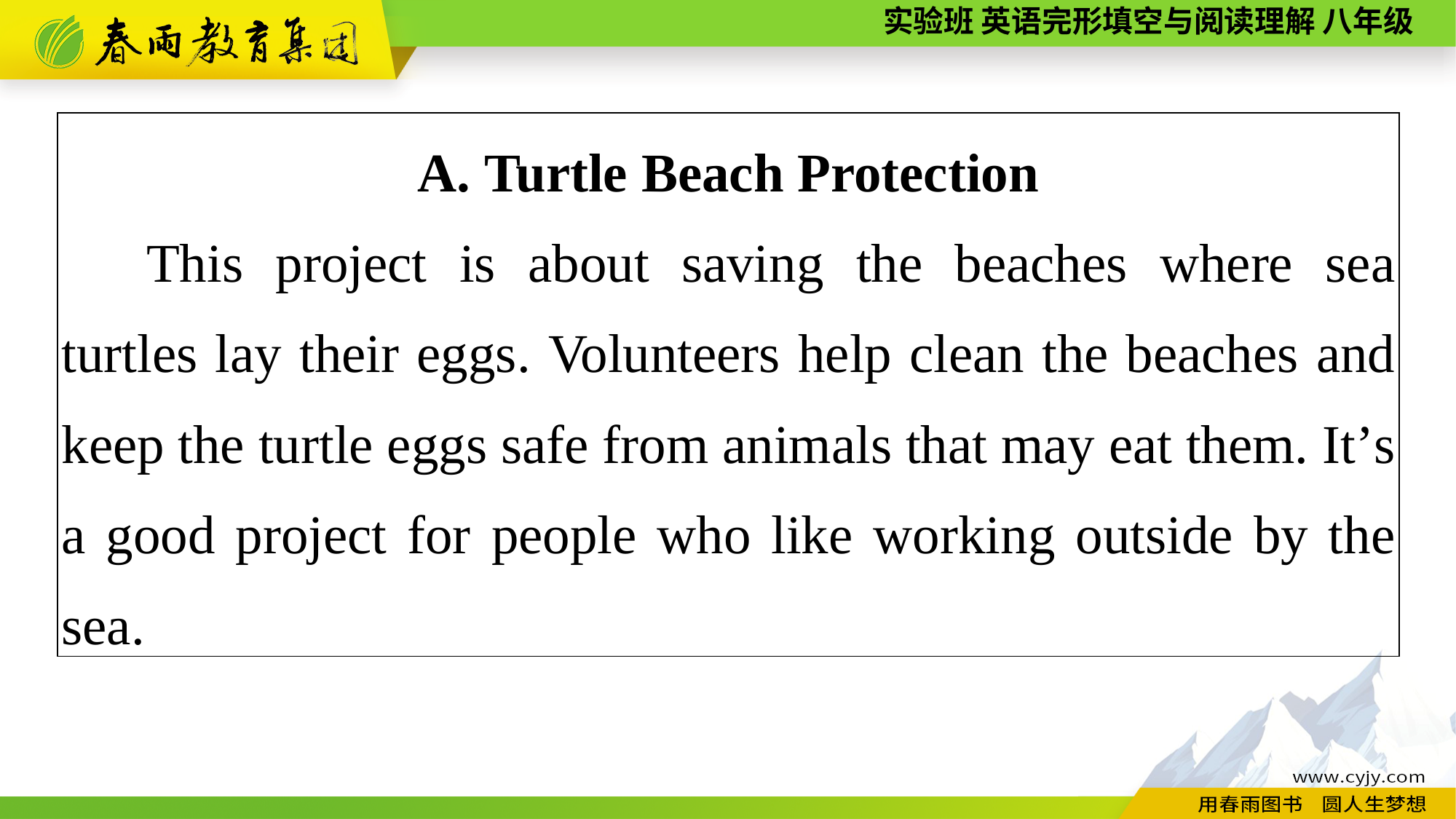

| A. Turtle Beach Protection This project is about saving the beaches where sea turtles lay their eggs. Volunteers help clean the beaches and keep the turtle eggs safe from animals that may eat them. It’s a good project for people who like working outside by the sea. |
| --- |